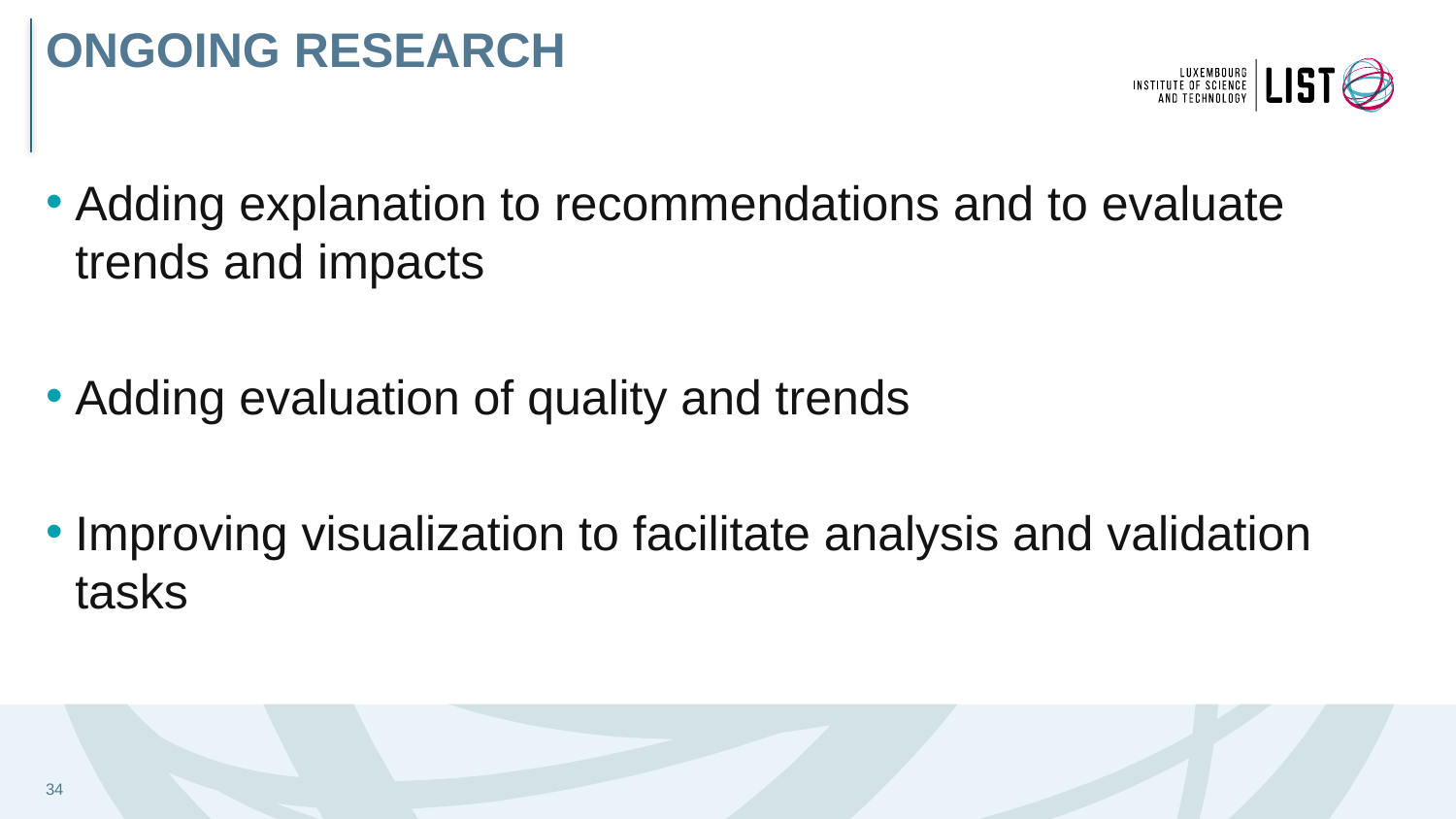

# Ongoing research
Adding explanation to recommendations and to evaluate trends and impacts

Adding evaluation of quality and trends

Improving visualization to facilitate analysis and validation tasks
34